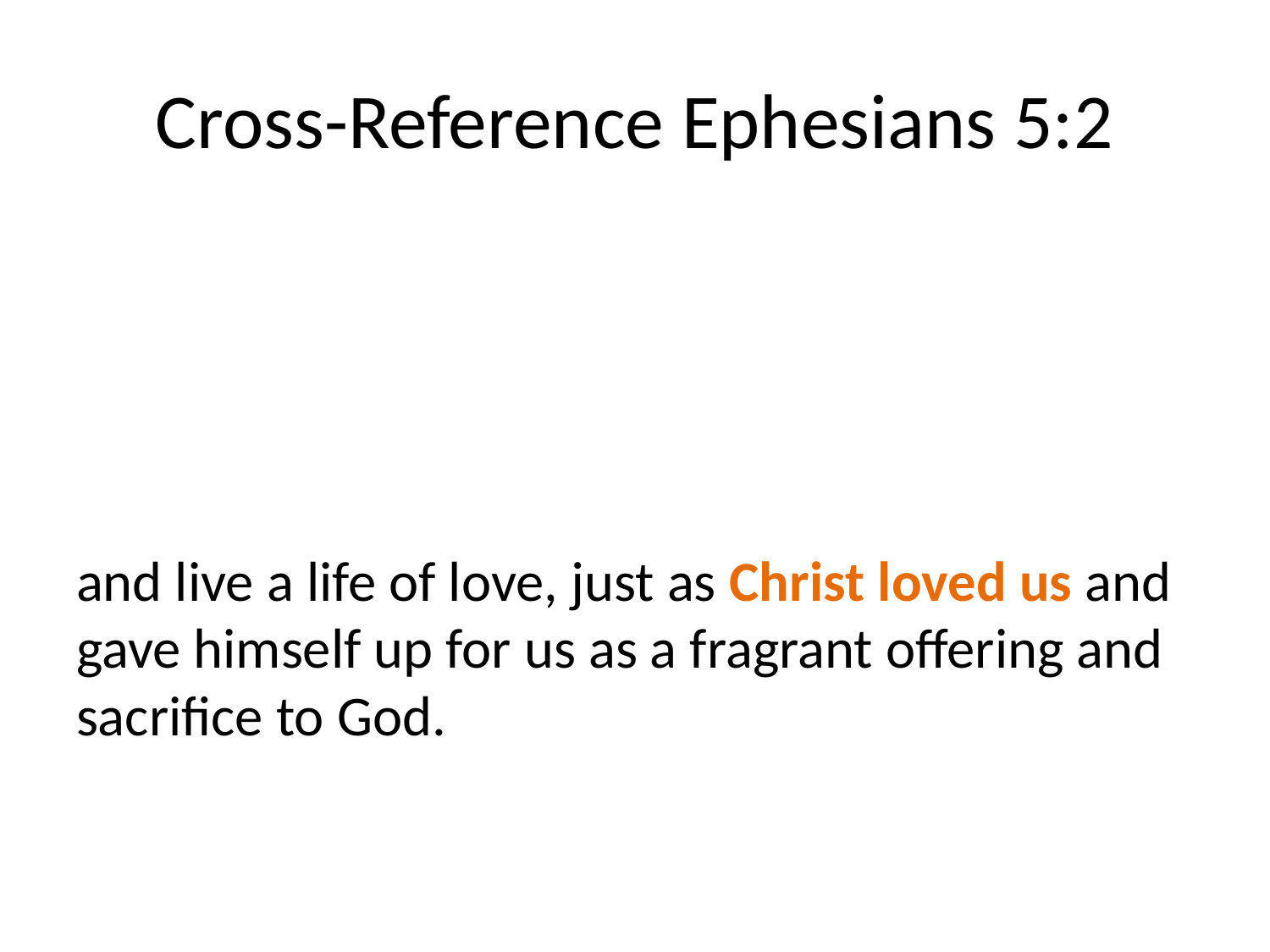

# Cross-Reference Ephesians 5:2

and live a life of love, just as Christ loved us and gave himself up for us as a fragrant offering and sacrifice to God.